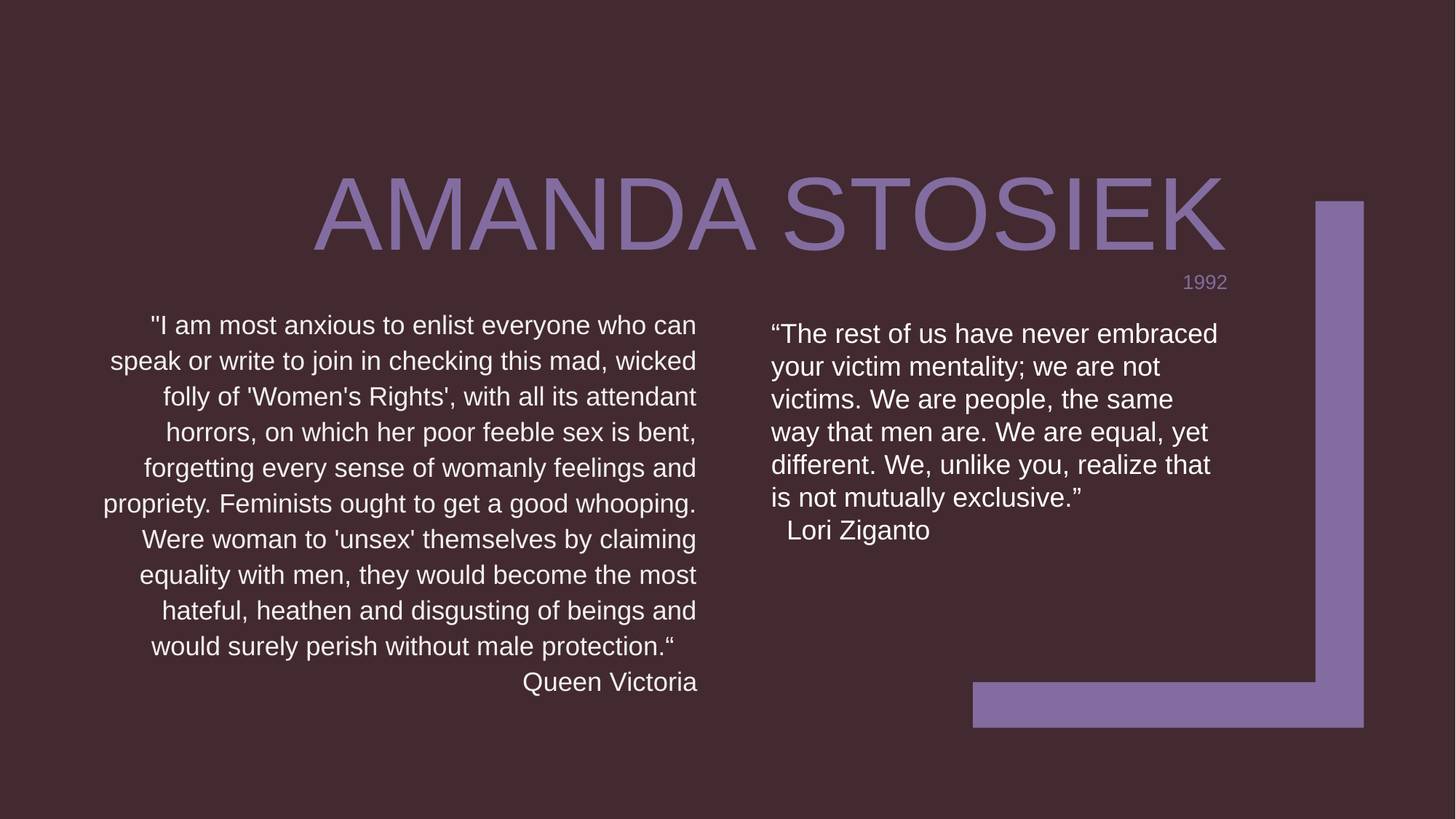

# Amanda Stosiek 1992
"I am most anxious to enlist everyone who can speak or write to join in checking this mad, wicked folly of 'Women's Rights', with all its attendant horrors, on which her poor feeble sex is bent, forgetting every sense of womanly feelings and propriety. Feminists ought to get a good whooping. Were woman to 'unsex' themselves by claiming equality with men, they would become the most hateful, heathen and disgusting of beings and would surely perish without male protection.“
 Queen Victoria
“The rest of us have never embraced your victim mentality; we are not victims. We are people, the same way that men are. We are equal, yet different. We, unlike you, realize that is not mutually exclusive.”
  Lori Ziganto